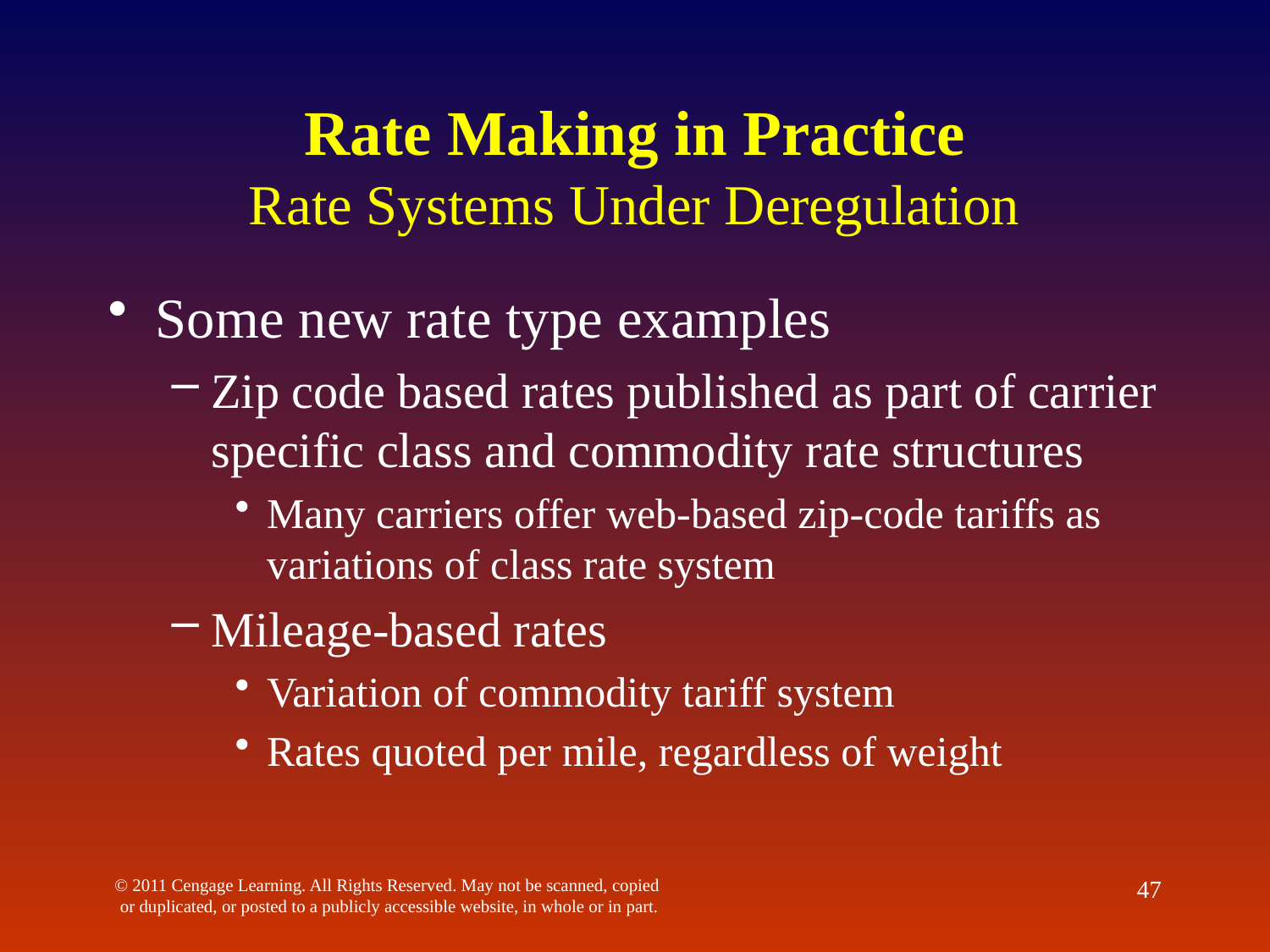

# Rate Making in Practice Rate Systems Under Deregulation
Some new rate type examples
Zip code based rates published as part of carrier specific class and commodity rate structures
Many carriers offer web-based zip-code tariffs as variations of class rate system
Mileage-based rates
Variation of commodity tariff system
Rates quoted per mile, regardless of weight
© 2011 Cengage Learning. All Rights Reserved. May not be scanned, copied   or duplicated, or posted to a publicly accessible website, in whole or in part.
47